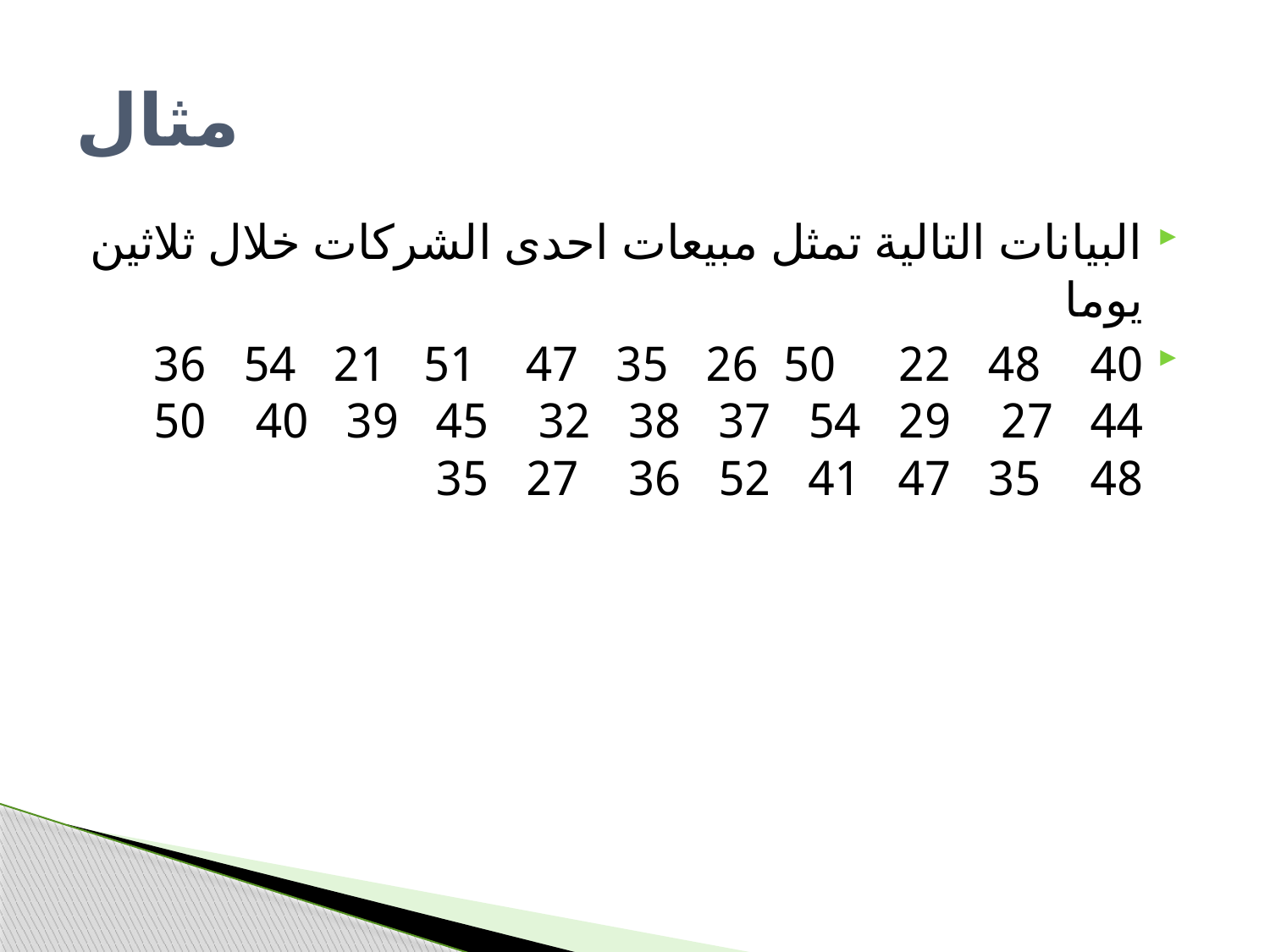

# مثال
البيانات التالية تمثل مبيعات احدى الشركات خلال ثلاثين يوما
40    48   22     50  26   35   47    51   21   54   36   44   27    29   54   37   38   32    45   39   40    50   48    35   47   41   52   36    27   35